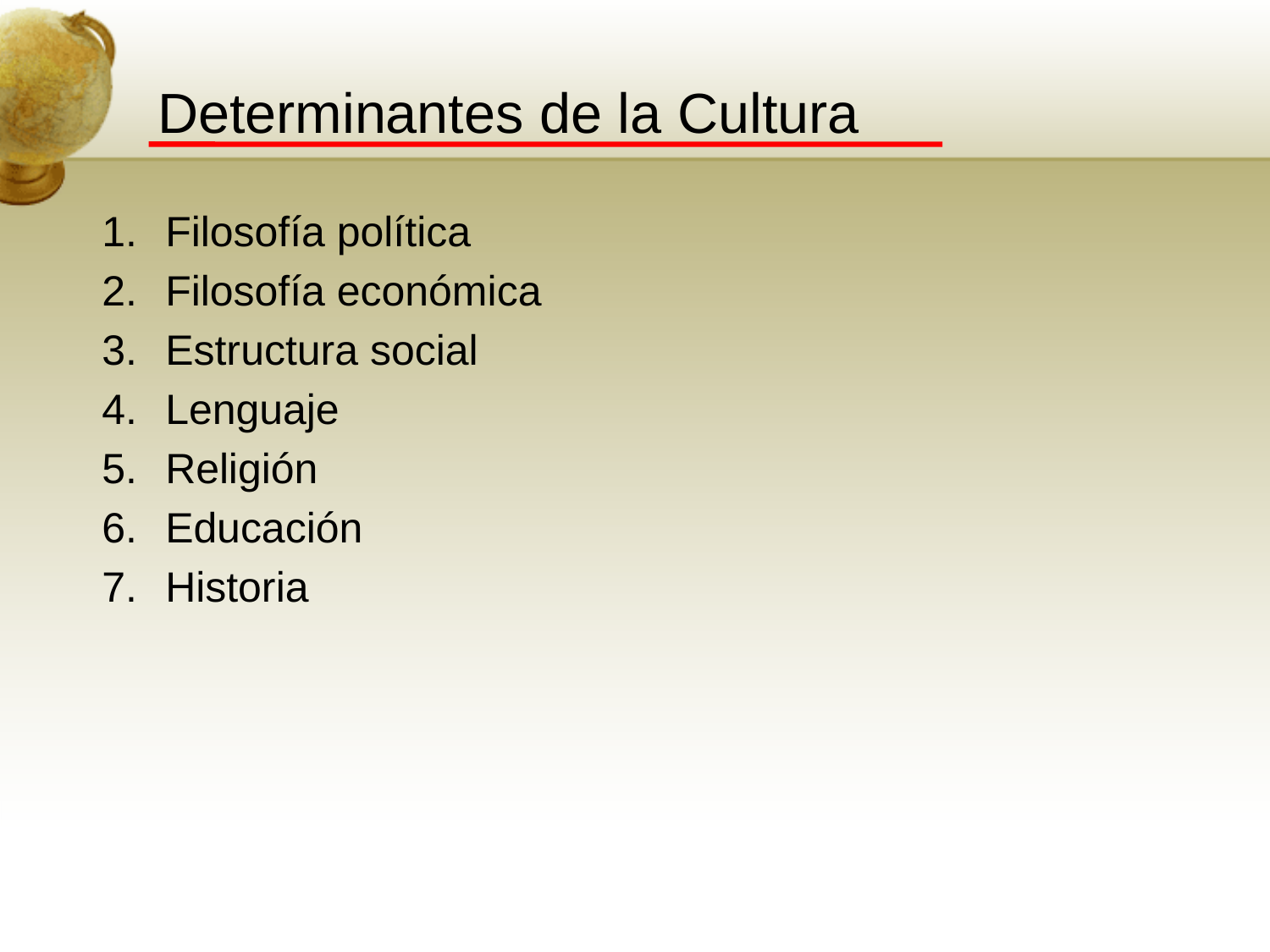

# Determinantes de la Cultura

Filosofía política
Filosofía económica
Estructura social
Lenguaje
Religión
Educación
Historia